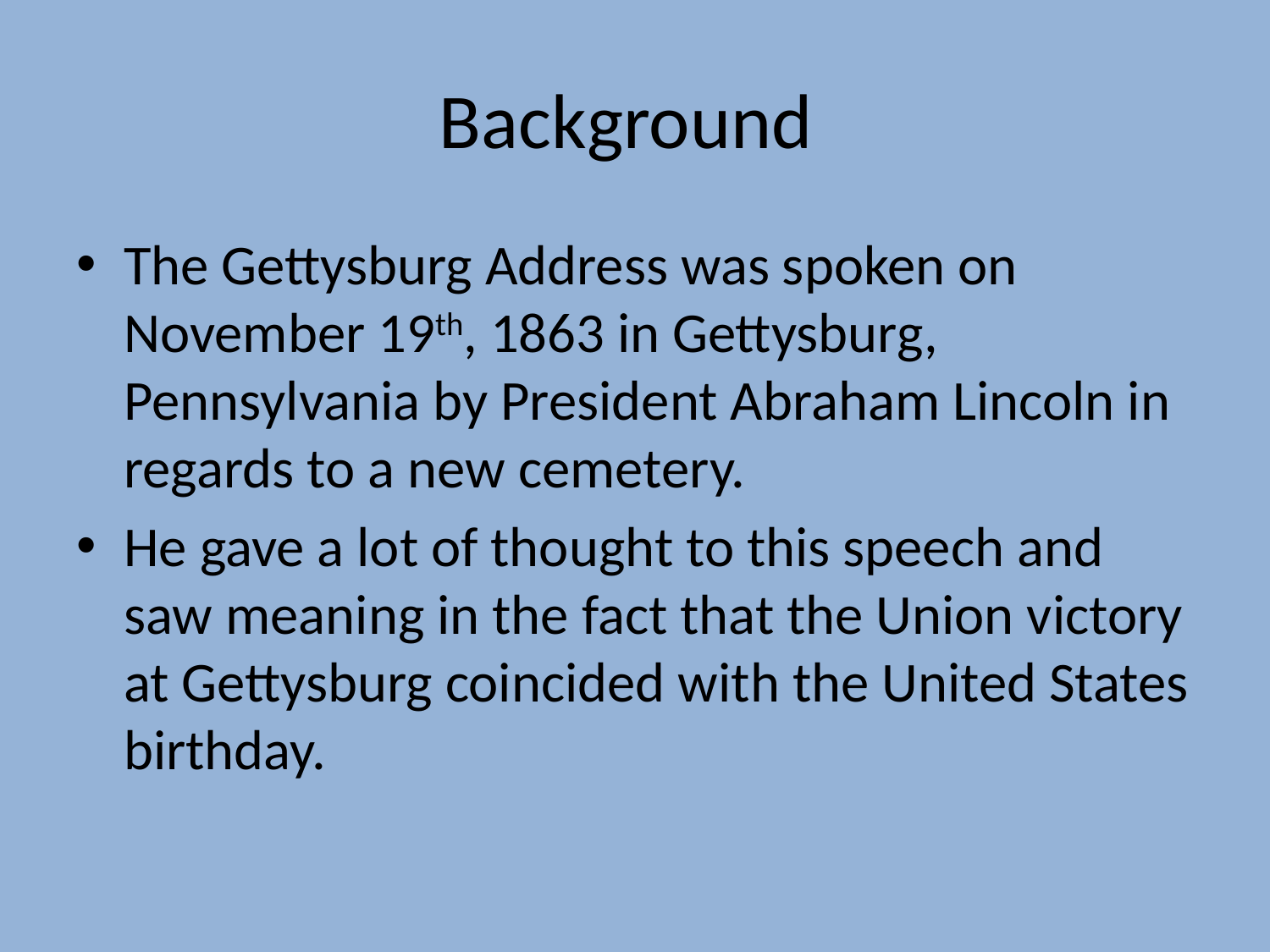

# Background
The Gettysburg Address was spoken on November 19th, 1863 in Gettysburg, Pennsylvania by President Abraham Lincoln in regards to a new cemetery.
He gave a lot of thought to this speech and saw meaning in the fact that the Union victory at Gettysburg coincided with the United States birthday.